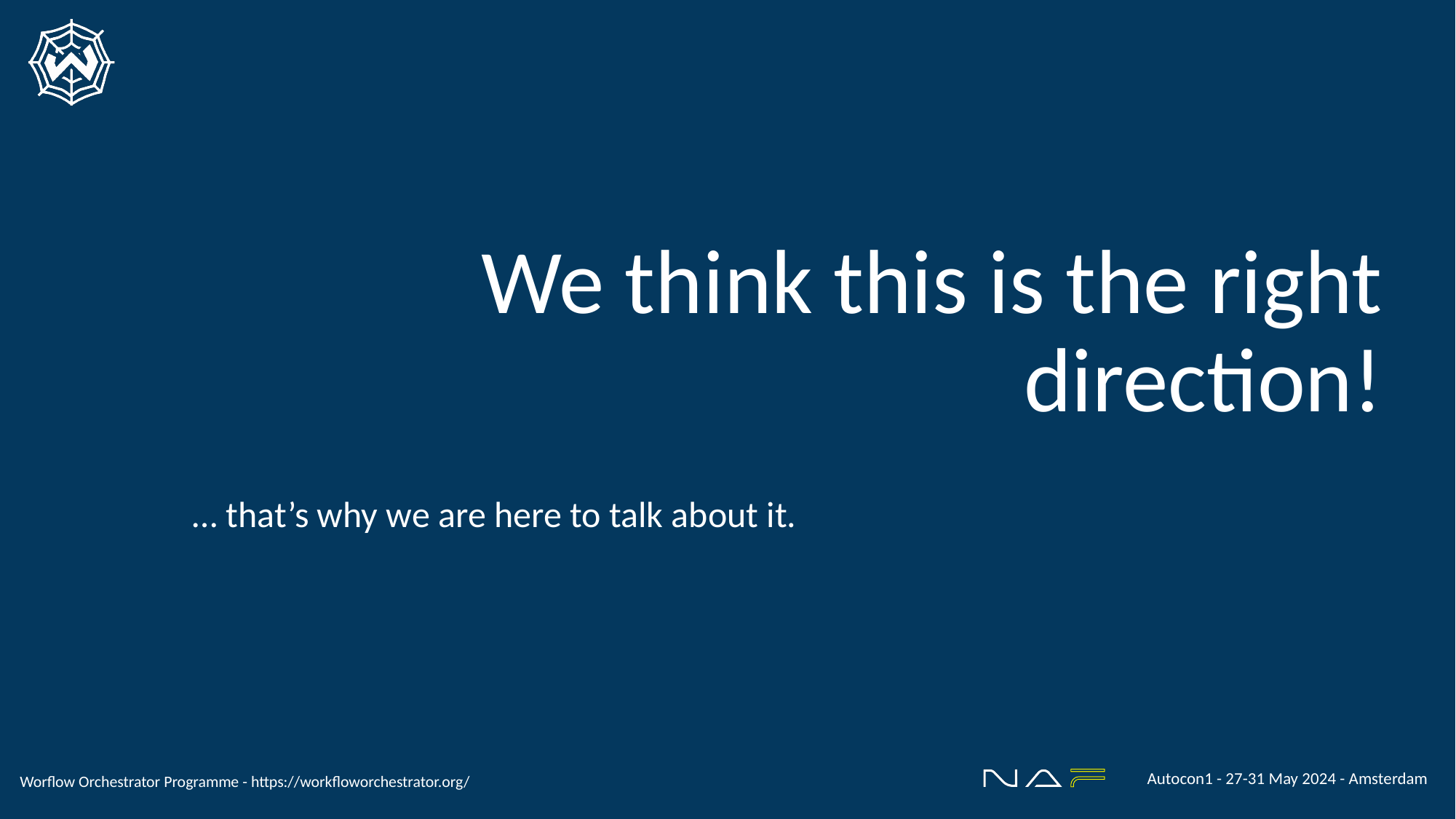

# We think this is the right direction!
… that’s why we are here to talk about it.
Autocon1 - 27-31 May 2024 - Amsterdam
Worflow Orchestrator Programme - https://workfloworchestrator.org/